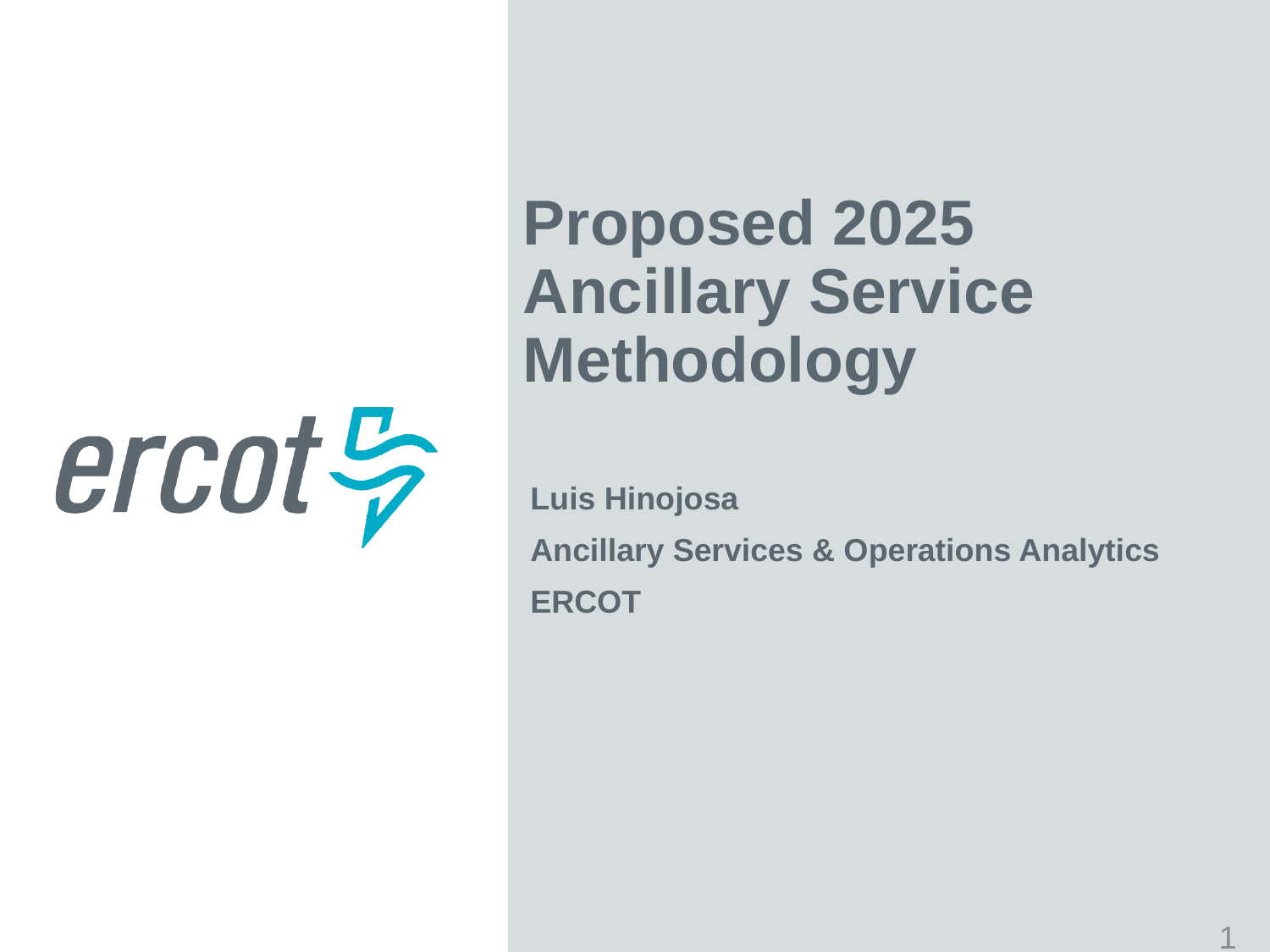

Proposed 2025 Ancillary Service Methodology
Luis Hinojosa
Ancillary Services & Operations Analytics
ERCOT
1